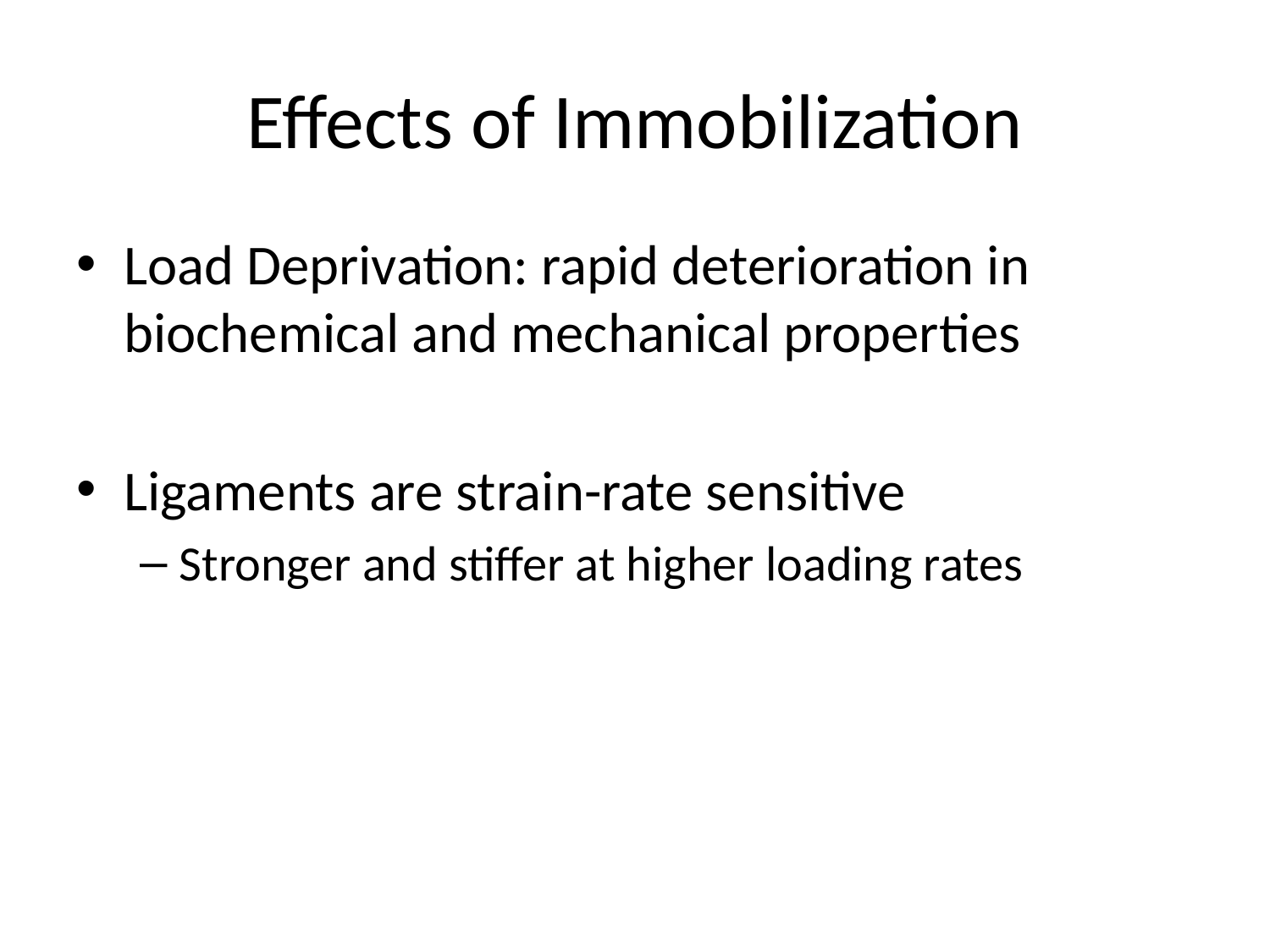

# Effects of Immobilization
Load Deprivation: rapid deterioration in biochemical and mechanical properties

Ligaments are strain-rate sensitive
Stronger and stiffer at higher loading rates